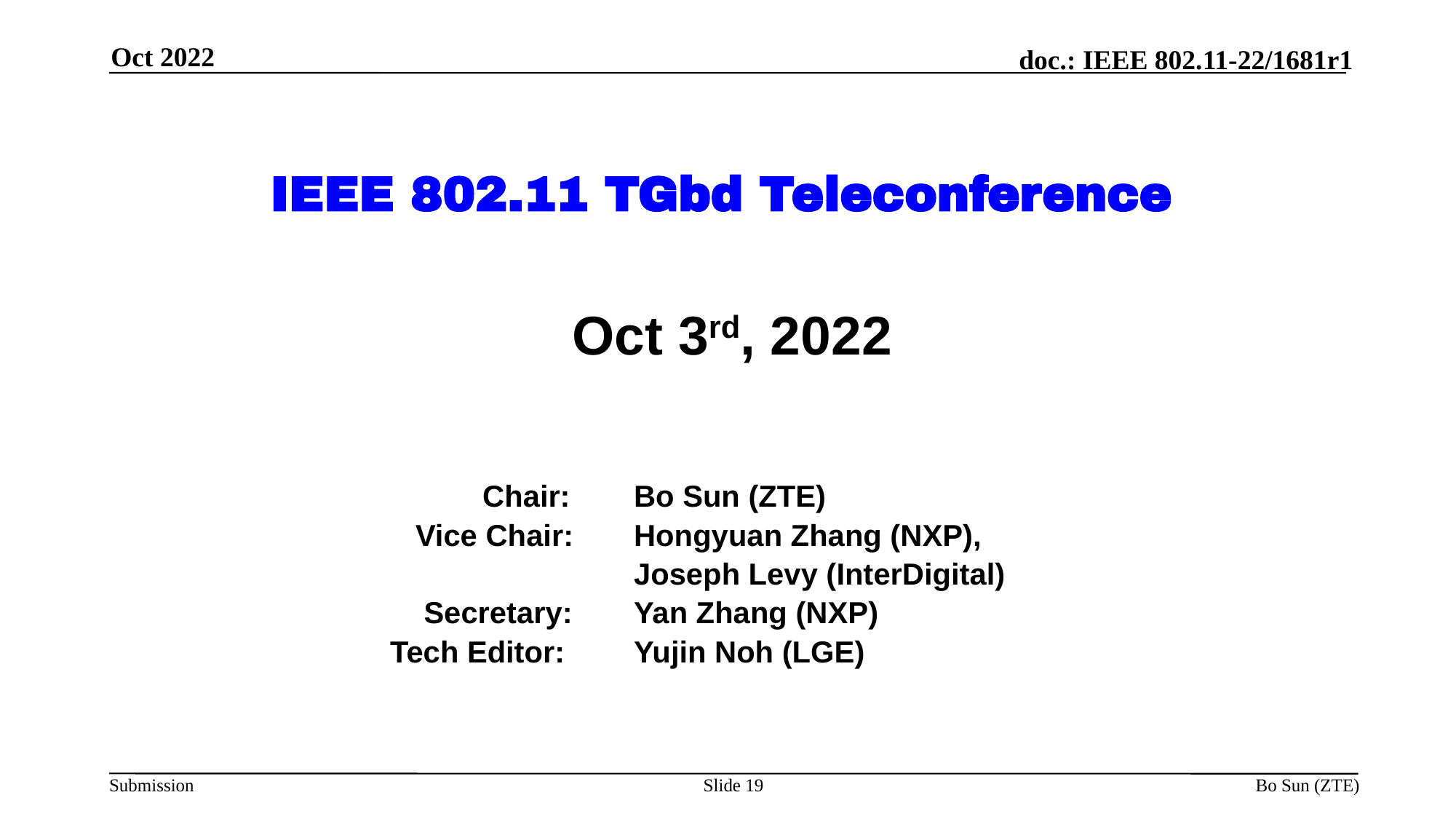

Oct 2022
# IEEE 802.11 TGbd Teleconference

Oct 3rd, 2022

		   	        Chair:	Bo Sun (ZTE)
			Vice Chair: 	Hongyuan Zhang (NXP),
 					Joseph Levy (InterDigital)
			 Secretary: 	Yan Zhang (NXP)
		          Tech Editor:	Yujin Noh (LGE)
Slide 19
Bo Sun (ZTE)